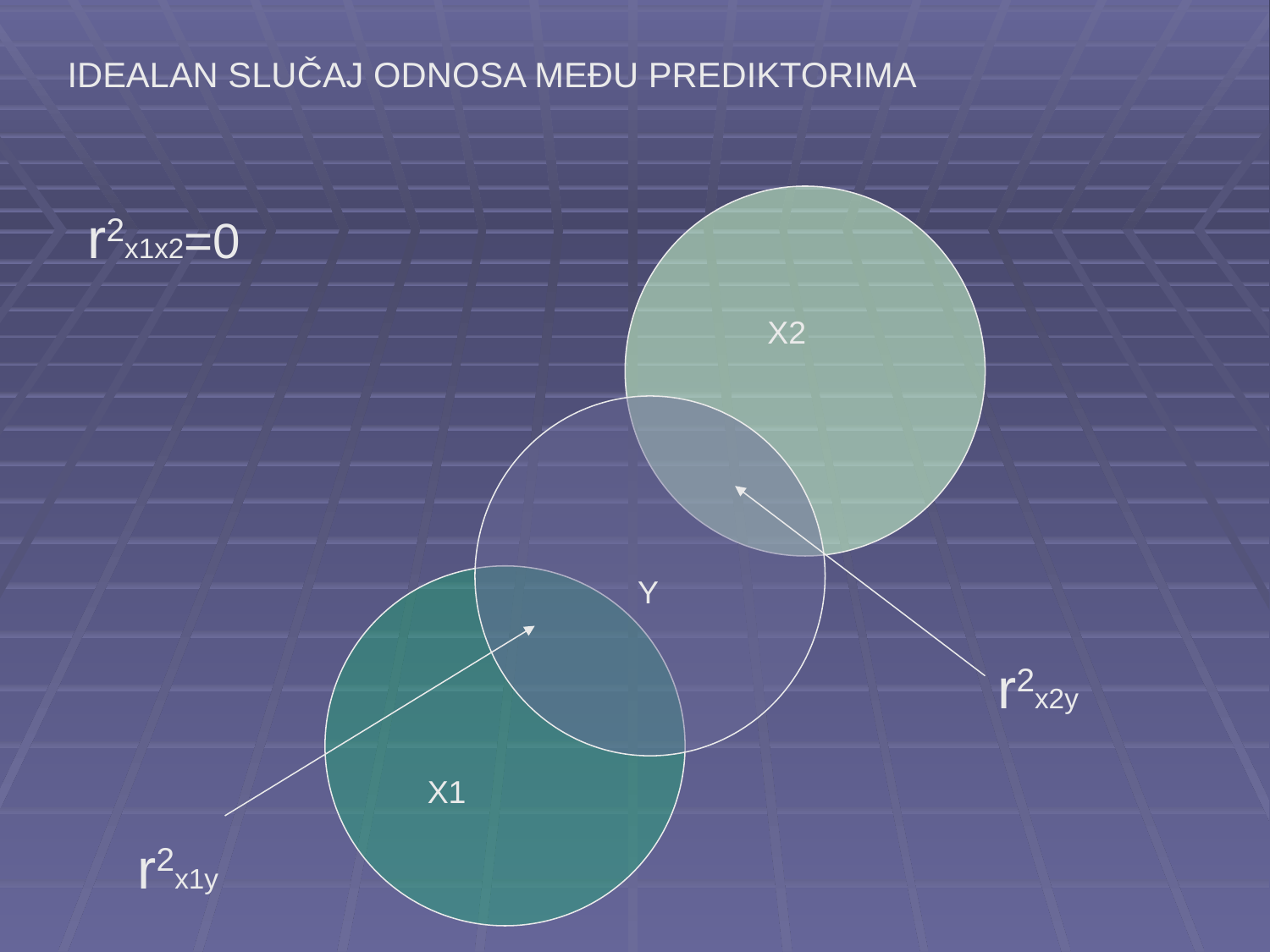

IDEALAN SLUČAJ ODNOSA MEĐU PREDIKTORIMA

r2x1x2=0
X2

Y

r2x2y
X1
r2x1y